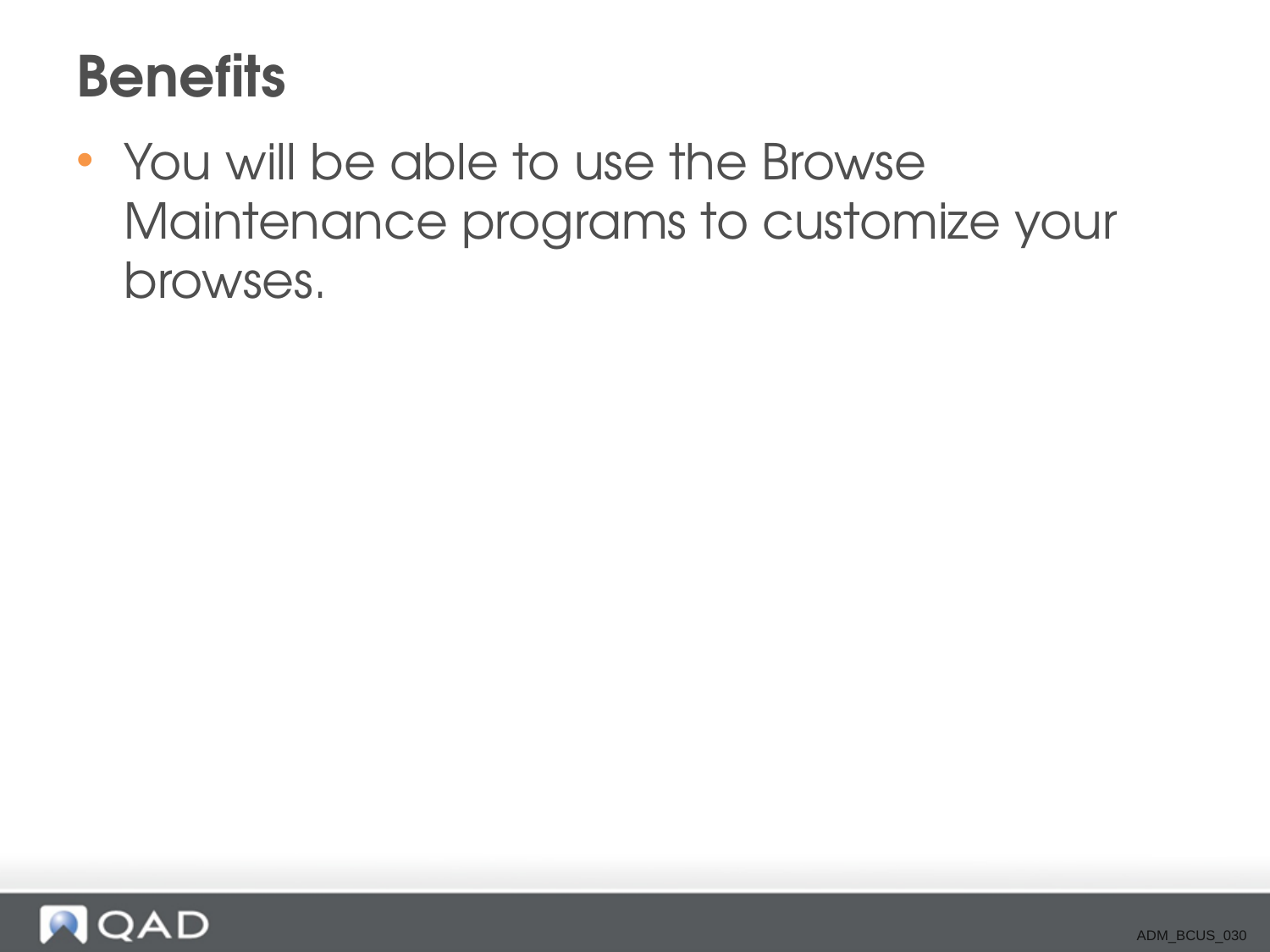

# Benefits
You will be able to use the Browse Maintenance programs to customize your browses.

ADM_BCUS_030